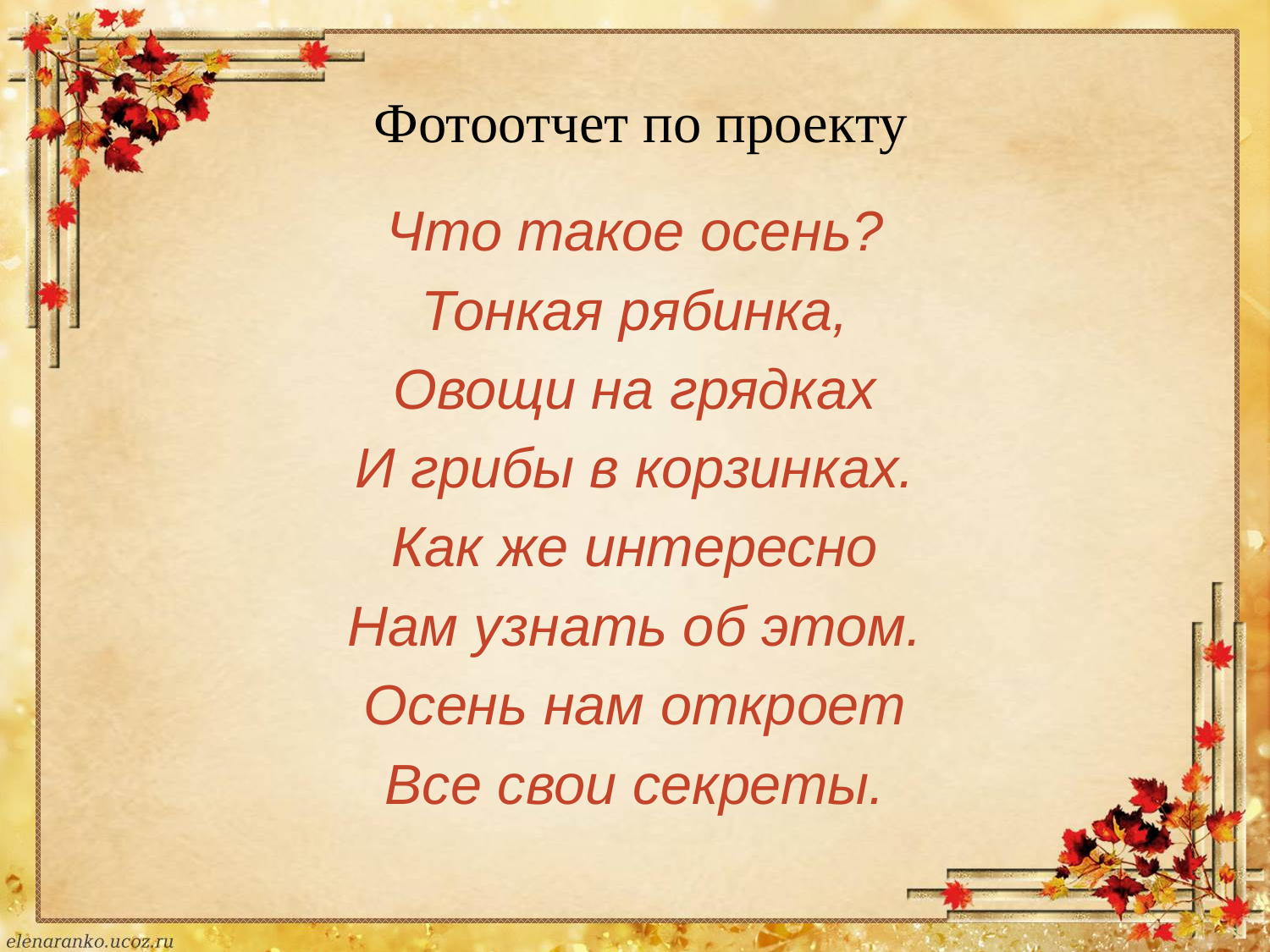

# Фотоотчет по проекту
Что такое осень?
Тонкая рябинка,
Овощи на грядках
И грибы в корзинках.
Как же интересно
Нам узнать об этом.
Осень нам откроет
Все свои секреты.